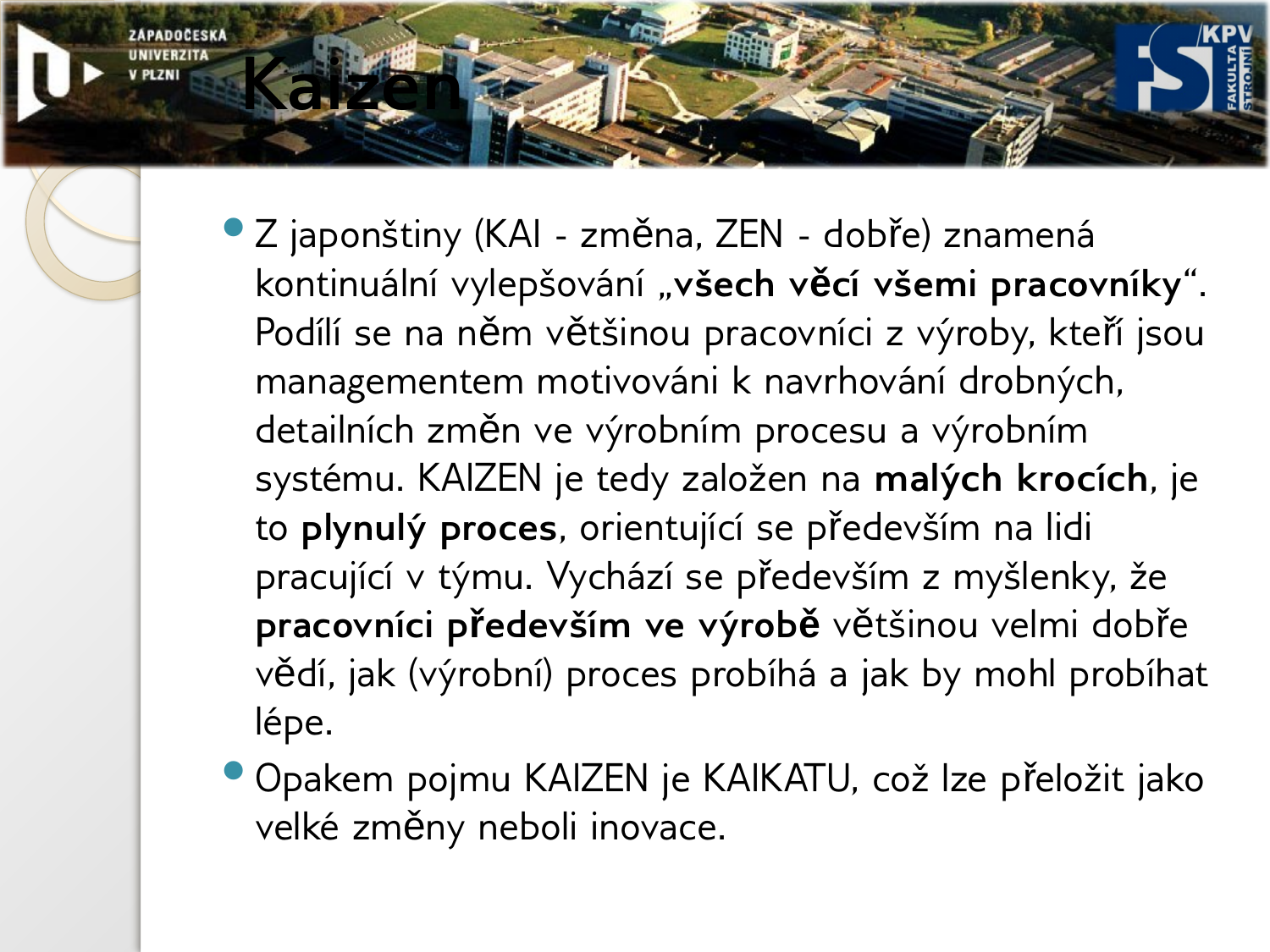

# Kaizen
Z japonštiny (KAI - změna, ZEN - dobře) znamená kontinuální vylepšování „všech věcí všemi pracovníky“. Podílí se na něm většinou pracovníci z výroby, kteří jsou managementem motivováni k navrhování drobných, detailních změn ve výrobním procesu a výrobním systému. KAIZEN je tedy založen na malých krocích, je to plynulý proces, orientující se především na lidi pracující v týmu. Vychází se především z myšlenky, že pracovníci především ve výrobě většinou velmi dobře vědí, jak (výrobní) proces probíhá a jak by mohl probíhat lépe.
Opakem pojmu KAIZEN je KAIKATU, což lze přeložit jako velké změny neboli inovace.